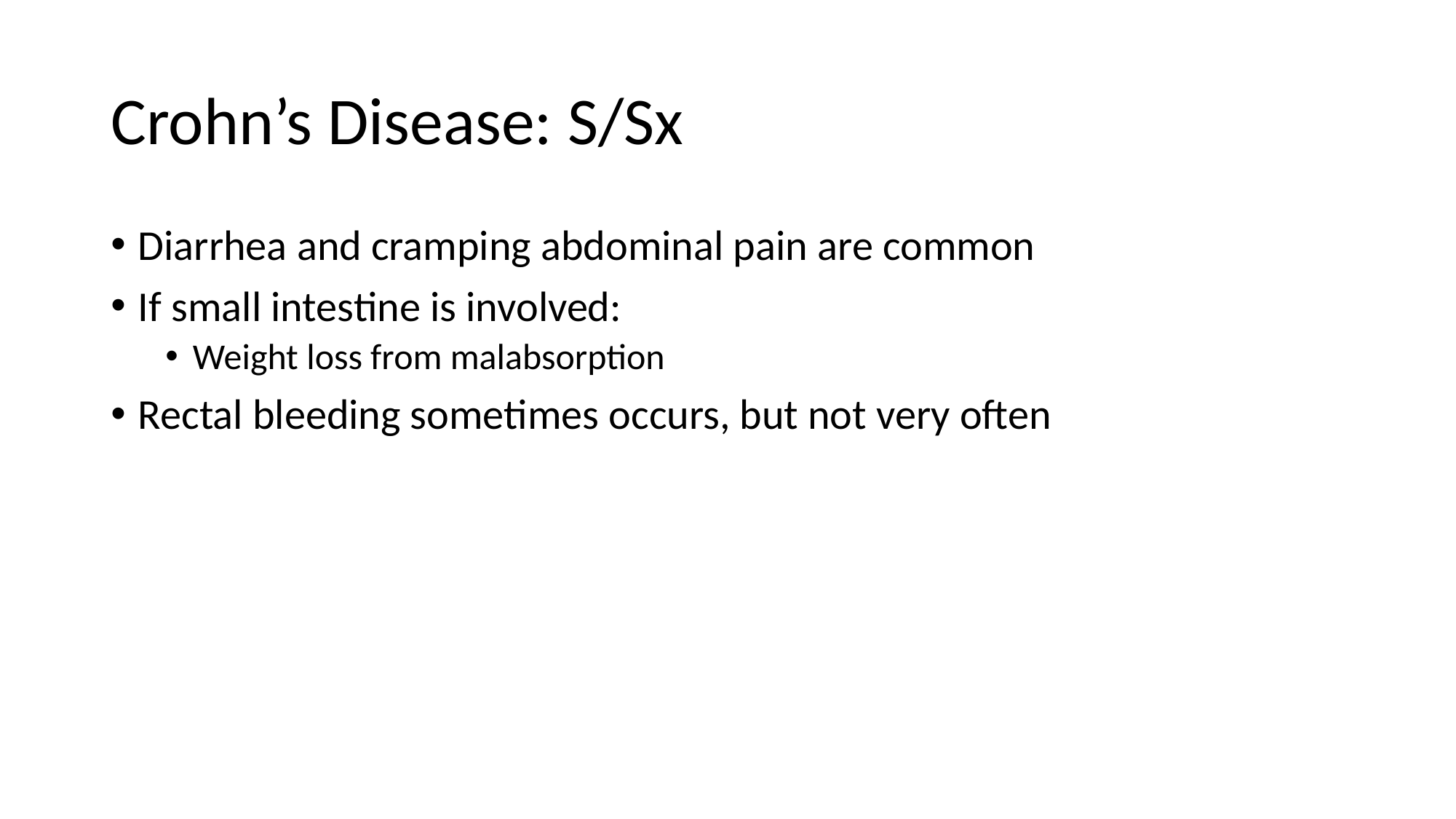

# Crohn’s Disease: S/Sx
Diarrhea and cramping abdominal pain are common
If small intestine is involved:
Weight loss from malabsorption
Rectal bleeding sometimes occurs, but not very often